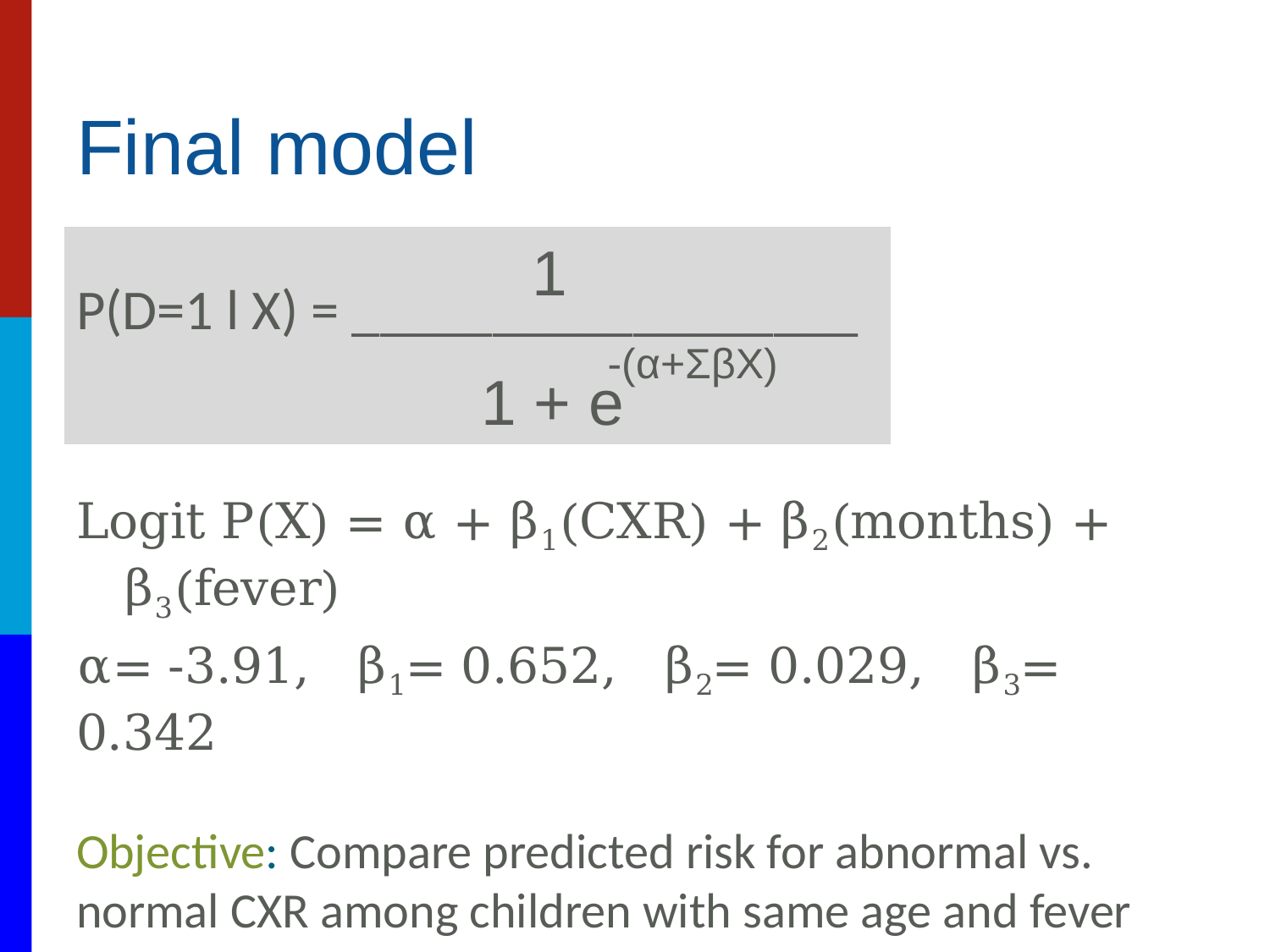

# Final model

1
P(D=1 l X) = __________________

Logit P(X) = α + β1(CXR) + β2(months) + β3(fever)
α= -3.91,   β1= 0.652,   β2= 0.029,   β3= 0.342

Objective: Compare predicted risk for abnormal vs. normal CXR among children with same age and fever
-(α+ΣβX)
1 + e